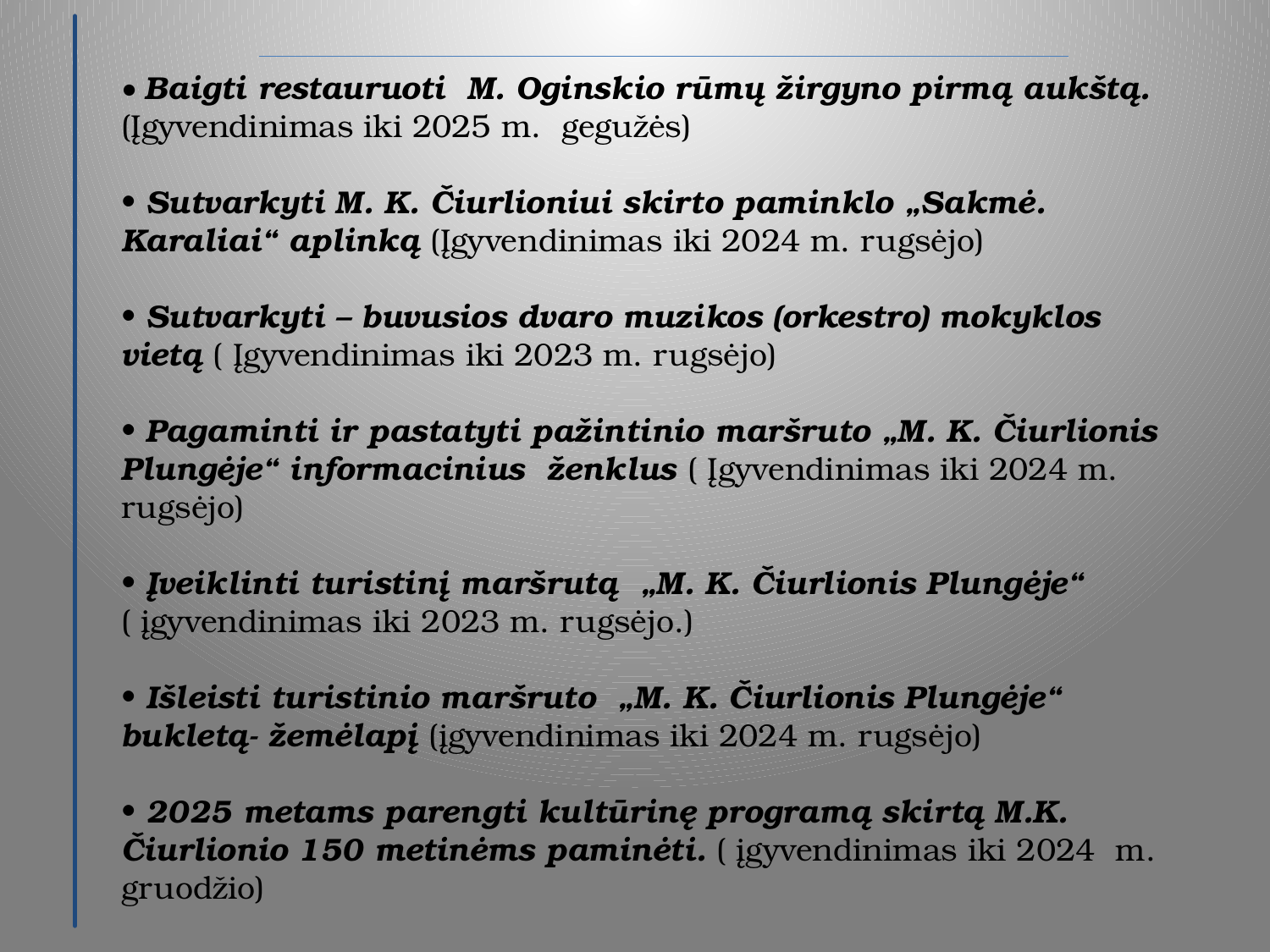

#
• Baigti restauruoti  M. Oginskio rūmų žirgyno pirmą aukštą. (Įgyvendinimas iki 2025 m.  gegužės)

• Sutvarkyti M. K. Čiurlioniui skirto paminklo „Sakmė. Karaliai“ aplinką (Įgyvendinimas iki 2024 m. rugsėjo)

• Sutvarkyti – buvusios dvaro muzikos (orkestro) mokyklos vietą ( Įgyvendinimas iki 2023 m. rugsėjo)

• Pagaminti ir pastatyti pažintinio maršruto „M. K. Čiurlionis Plungėje“ informacinius  ženklus ( Įgyvendinimas iki 2024 m. rugsėjo)

• Įveiklinti turistinį maršrutą  „M. K. Čiurlionis Plungėje“  ( įgyvendinimas iki 2023 m. rugsėjo.)

• Išleisti turistinio maršruto  „M. K. Čiurlionis Plungėje“ bukletą- žemėlapį (įgyvendinimas iki 2024 m. rugsėjo)

• 2025 metams parengti kultūrinę programą skirtą M.K. Čiurlionio 150 metinėms paminėti. ( įgyvendinimas iki 2024  m. gruodžio)